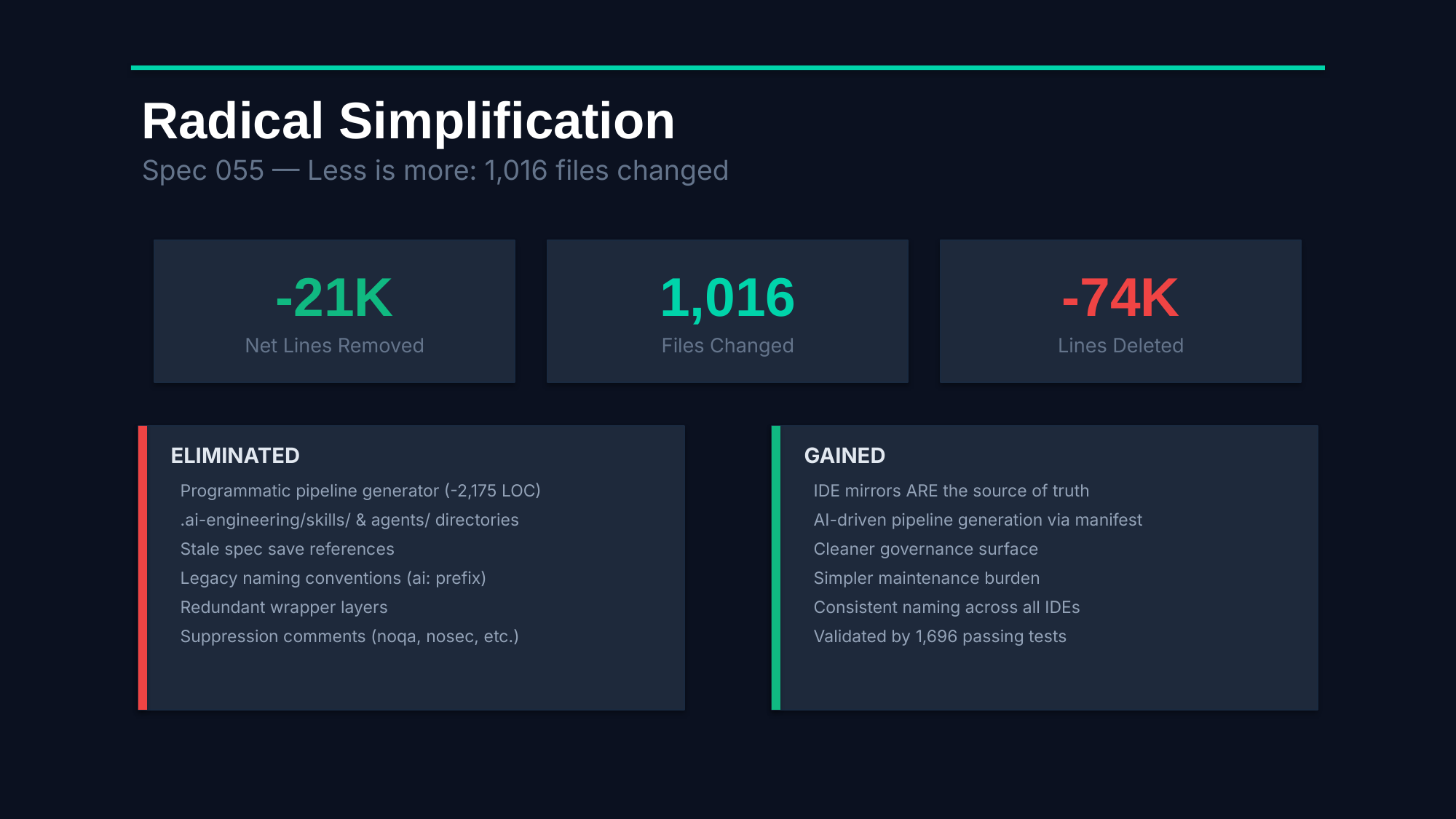

Radical Simplification
Spec 055 — Less is more: 1,016 files changed

-21K
1,016
-74K
Net Lines Removed
Files Changed
Lines Deleted

ELIMINATED
GAINED
  Programmatic pipeline generator (-2,175 LOC)
  .ai-engineering/skills/ & agents/ directories
  Stale spec save references
  Legacy naming conventions (ai: prefix)
  Redundant wrapper layers
  Suppression comments (noqa, nosec, etc.)
  IDE mirrors ARE the source of truth
  AI-driven pipeline generation via manifest
  Cleaner governance surface
  Simpler maintenance burden
  Consistent naming across all IDEs
  Validated by 1,696 passing tests